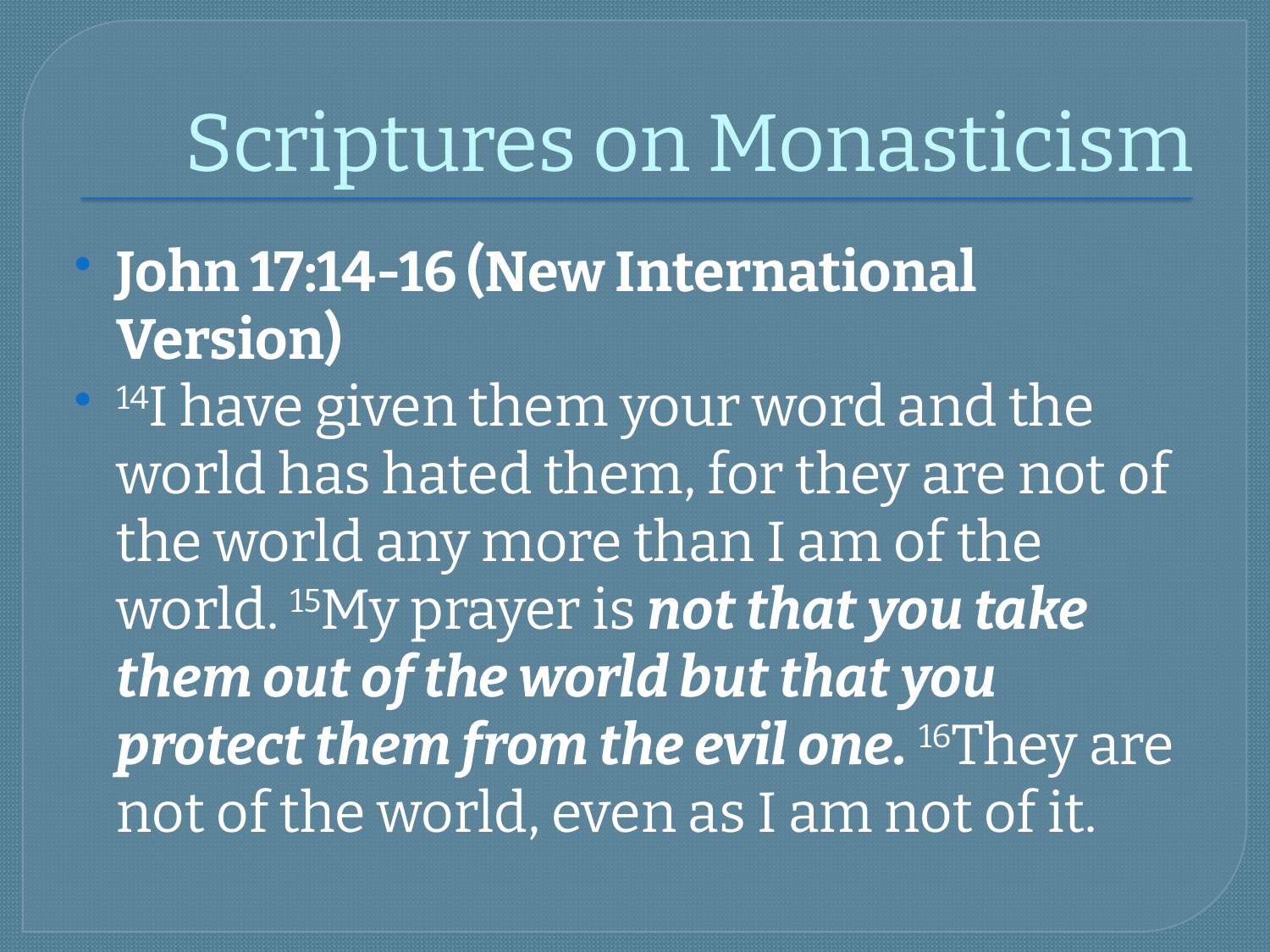

# Scriptures on Monasticism
John 17:14-16 (New International Version)
14I have given them your word and the world has hated them, for they are not of the world any more than I am of the world. 15My prayer is not that you take them out of the world but that you protect them from the evil one. 16They are not of the world, even as I am not of it.